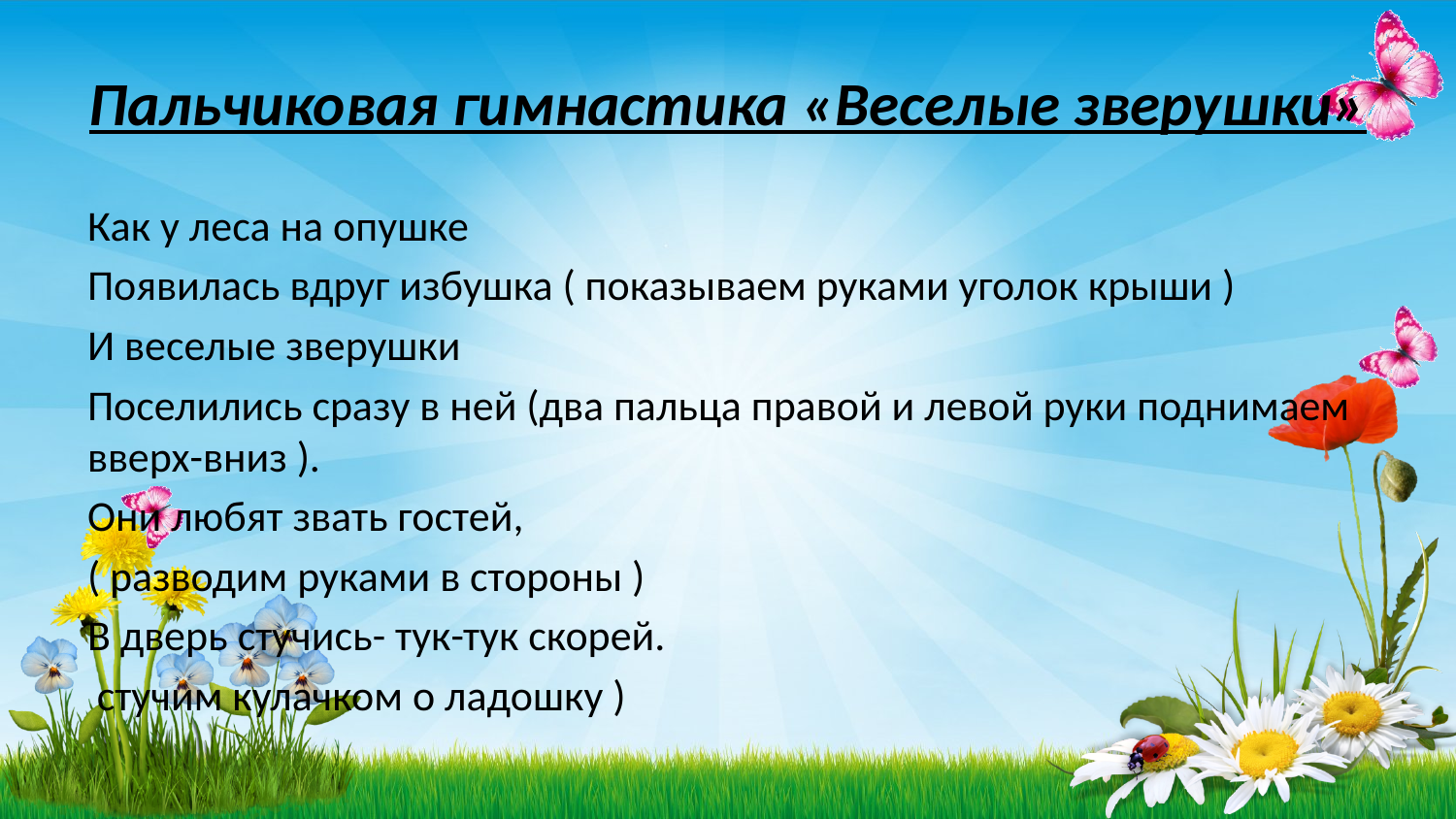

# Пальчиковая гимнастика «Веселые зверушки»
Как у леса на опушке
Появилась вдруг избушка ( показываем руками уголок крыши )
И веселые зверушки
Поселились сразу в ней (два пальца правой и левой руки поднимаем вверх-вниз ).
Они любят звать гостей,
( разводим руками в стороны )
В дверь стучись- тук-тук скорей.
 стучим кулачком о ладошку )